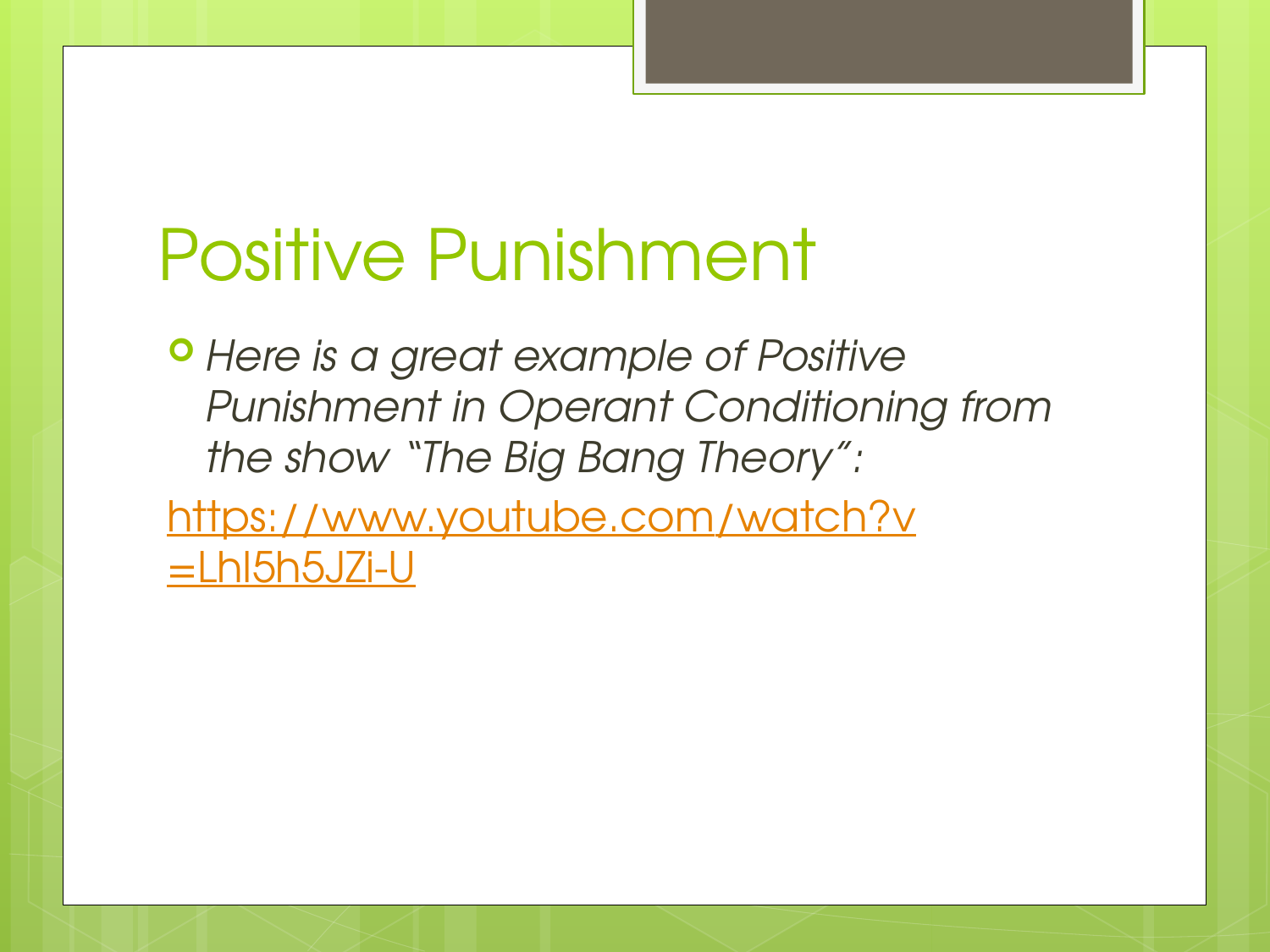

# Positive Punishment
Here is a great example of Positive Punishment in Operant Conditioning from the show “The Big Bang Theory”:
https://www.youtube.com/watch?v=LhI5h5JZi-U